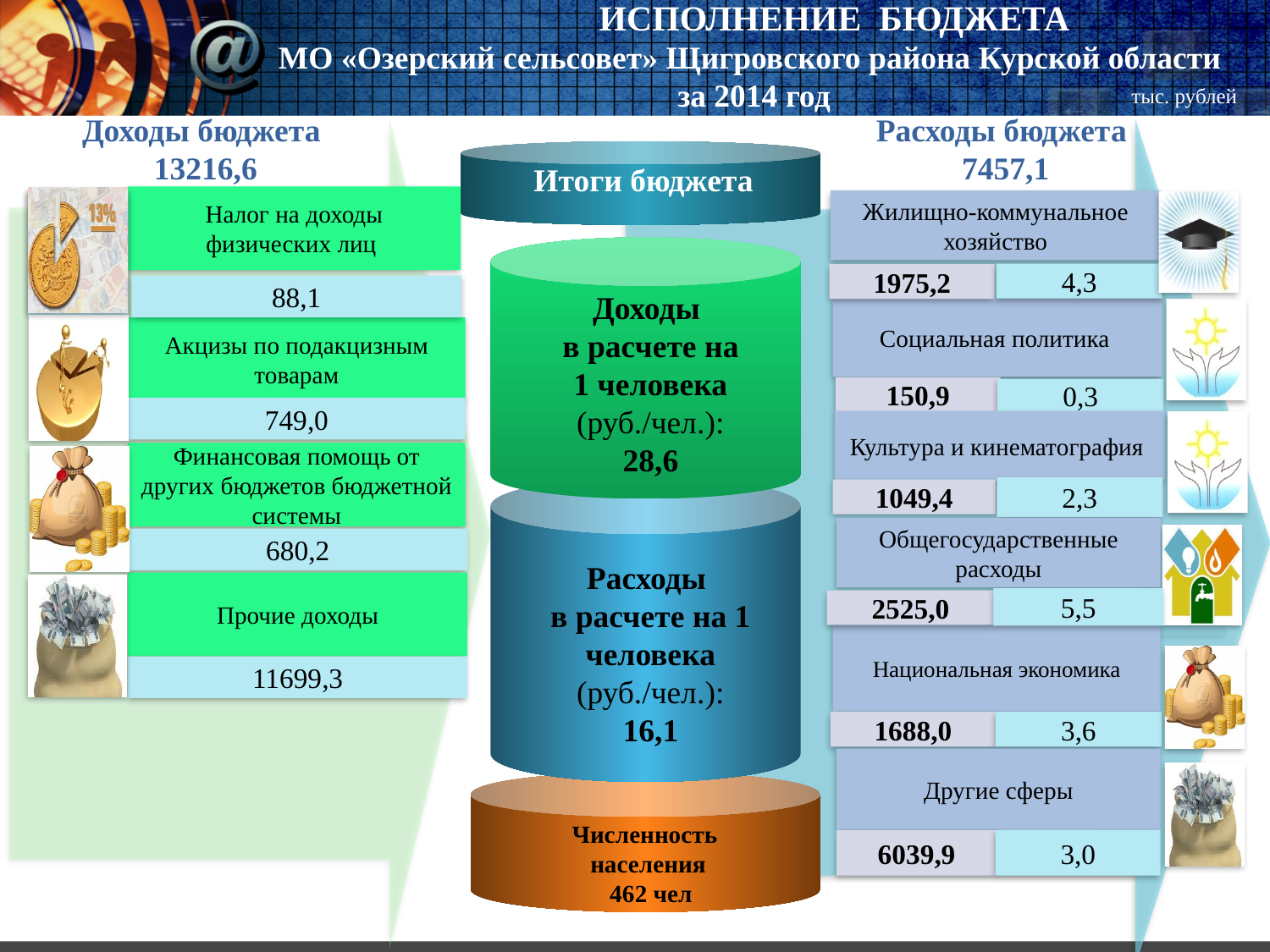

ИСПОЛНЕНИЕ  БЮДЖЕТА
МО «Озерский сельсовет» Щигровского района Курской области  за 2014 год
тыс. рублей

Доходы бюджета
13216,6

Расходы бюджета
7457,1

Итоги бюджета
Налог на доходы физических лиц
Жилищно-коммунальное хозяйство

4,3

1975,2

Доходы
в расчете на
1 человека (руб./чел.):
28,6
Социальная политика
150,9
0,3
Акцизы по подакцизным товарам

749,0

Культура и кинематография
2,3
1049,4
Финансовая помощь от других бюджетов бюджетной системы

680,2

Расходы
в расчете на 1 человека
(руб./чел.):
16,1
Прочие доходы
11699,3
Национальная экономика
1688,0
3,6
Другие сферы
3,0

6039,9

    Численность
       населения
462 чел

88,1

Общегосударственные расходы

5,5

2525,0